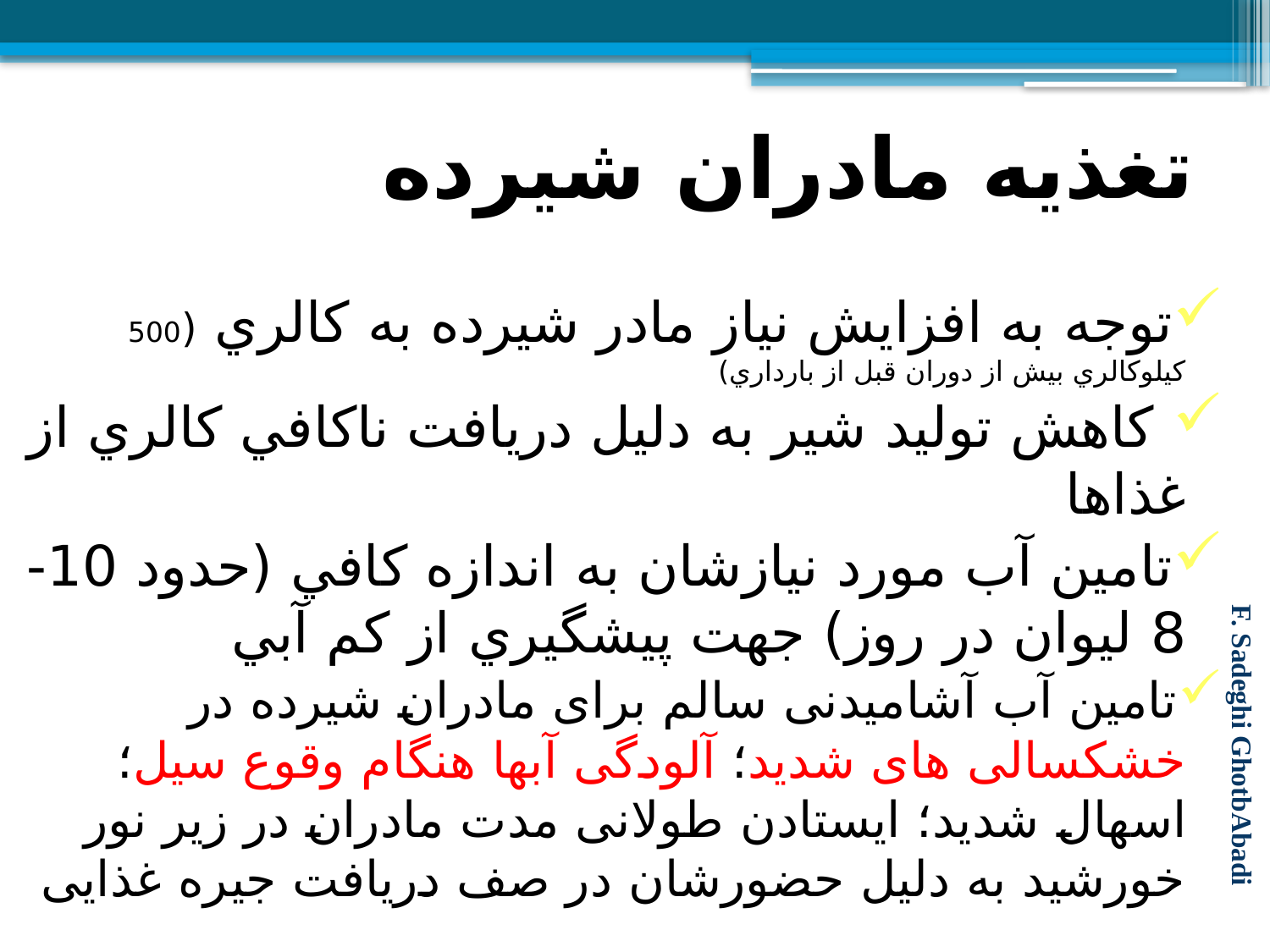

تغذیه مادران شیرده
توجه به افزایش نياز مادر شيرده به كالري (500 كيلوكالري بيش از دوران قبل از بارداري)
 كاهش توليد شير به دلیل دريافت ناكافي كالري از غذاها
تامین آب مورد نیازشان به اندازه كافي (حدود 10-8 ليوان در روز) جهت پيشگيري از كم آبي
تامین آب آشامیدنی سالم برای مادران شیرده در خشکسالی های شدید؛ آلودگی آبها هنگام وقوع سیل؛ اسهال شدید؛ ایستادن طولانی مدت مادران در زیر نور خورشید به دلیل حضورشان در صف دریافت جیره غذایی